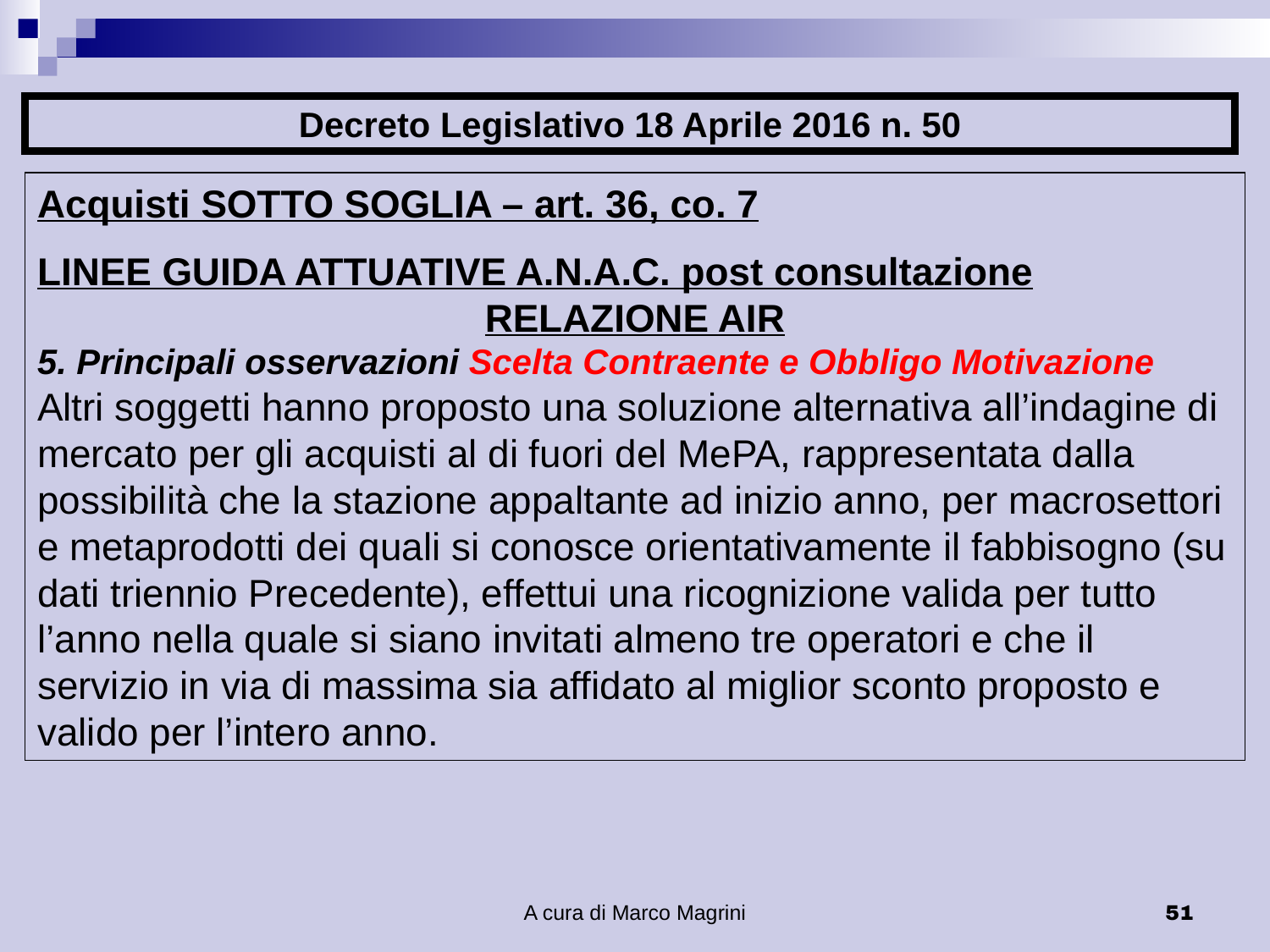

Decreto Legislativo 18 Aprile 2016 n. 50
Acquisti SOTTO SOGLIA – art. 36, co. 7

LINEE GUIDA ATTUATIVE A.N.A.C. post consultazione
RELAZIONE AIR
5. Principali osservazioni Scelta Contraente e Obbligo Motivazione
Altri soggetti hanno proposto una soluzione alternativa all’indagine di mercato per gli acquisti al di fuori del MePA, rappresentata dalla possibilità che la stazione appaltante ad inizio anno, per macrosettori e metaprodotti dei quali si conosce orientativamente il fabbisogno (su dati triennio Precedente), effettui una ricognizione valida per tutto l’anno nella quale si siano invitati almeno tre operatori e che il servizio in via di massima sia affidato al miglior sconto proposto e valido per l’intero anno.

A cura di Marco Magrini
51